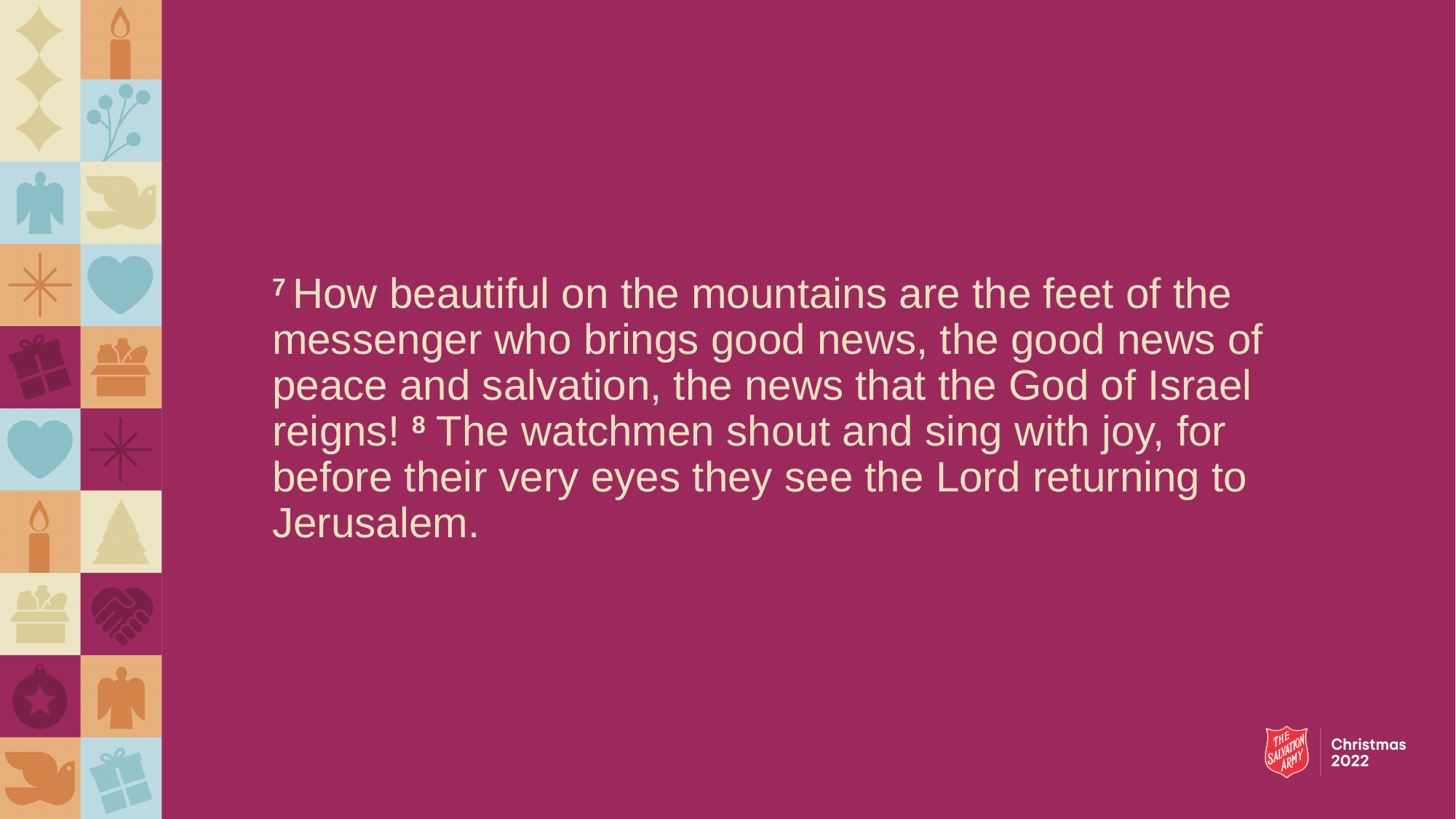

7 How beautiful on the mountains are the feet of the messenger who brings good news, the good news of peace and salvation, the news that the God of Israel reigns! 8 The watchmen shout and sing with joy, for before their very eyes they see the Lord returning to Jerusalem.